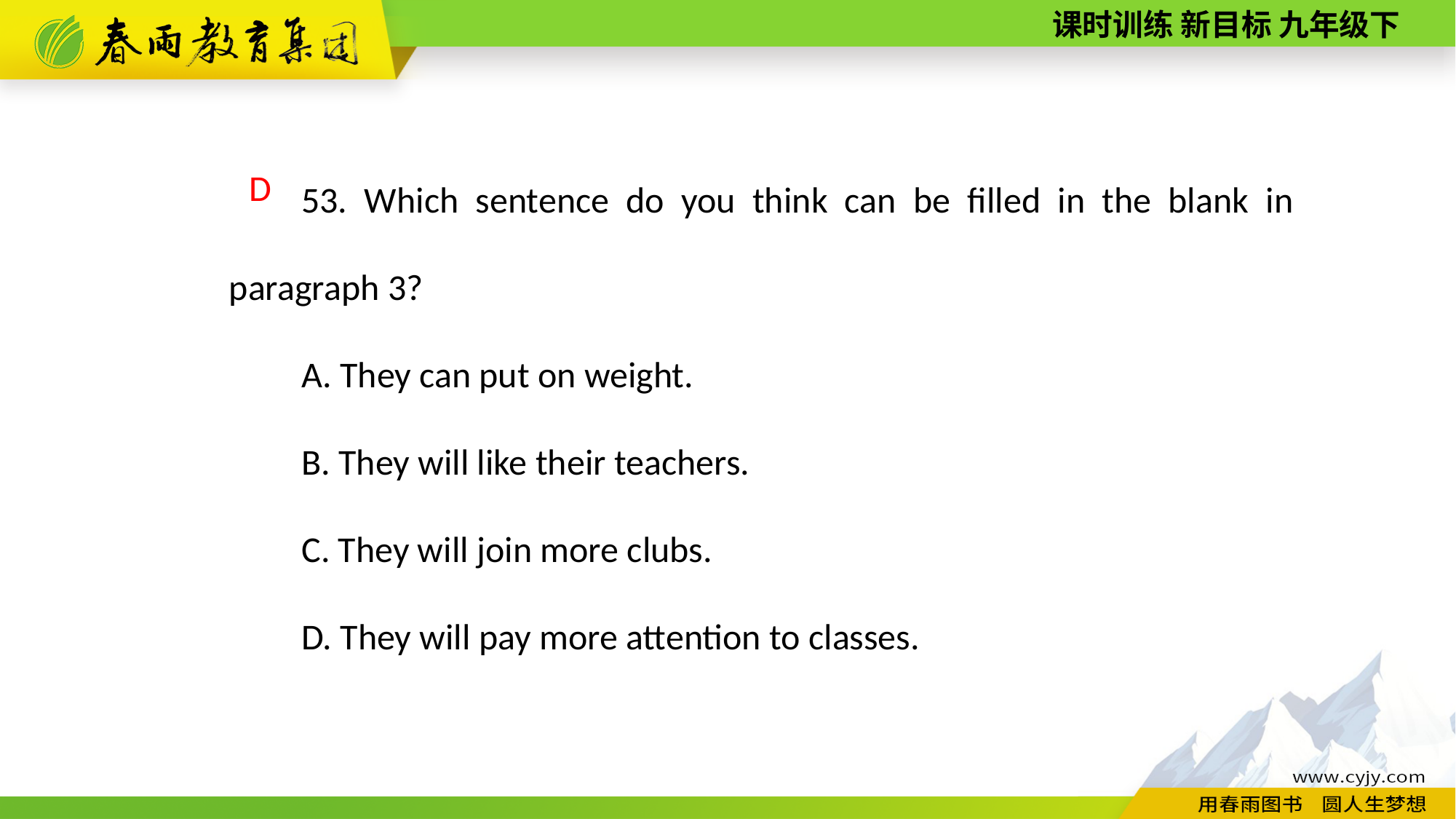

53. Which sentence do you think can be filled in the blank in paragraph 3?
A. They can put on weight.
B. They will like their teachers.
C. They will join more clubs.
D. They will pay more attention to classes.
D